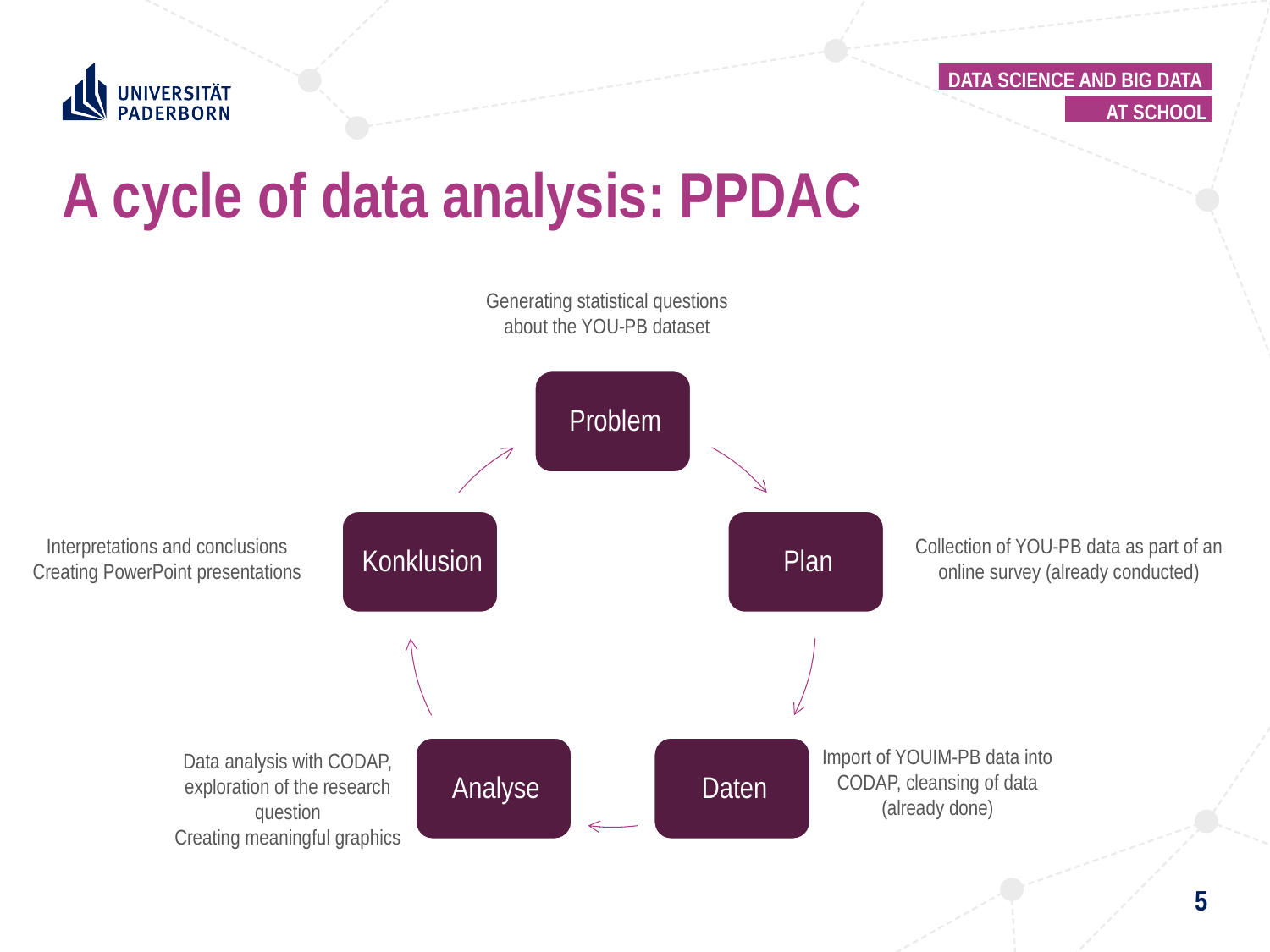

Data science and big data
At school
# A cycle of data analysis: PPDAC

Generating statistical questions about the YOU-PB dataset
Problem
Plan
Daten
Analyse
Konklusion
Collection of YOU-PB data as part of an online survey (already conducted)
Interpretations and conclusions
Creating PowerPoint presentations
Import of YOUIM-PB data into CODAP, cleansing of data (already done)
Data analysis with CODAP, exploration of the research question
Creating meaningful graphics
5